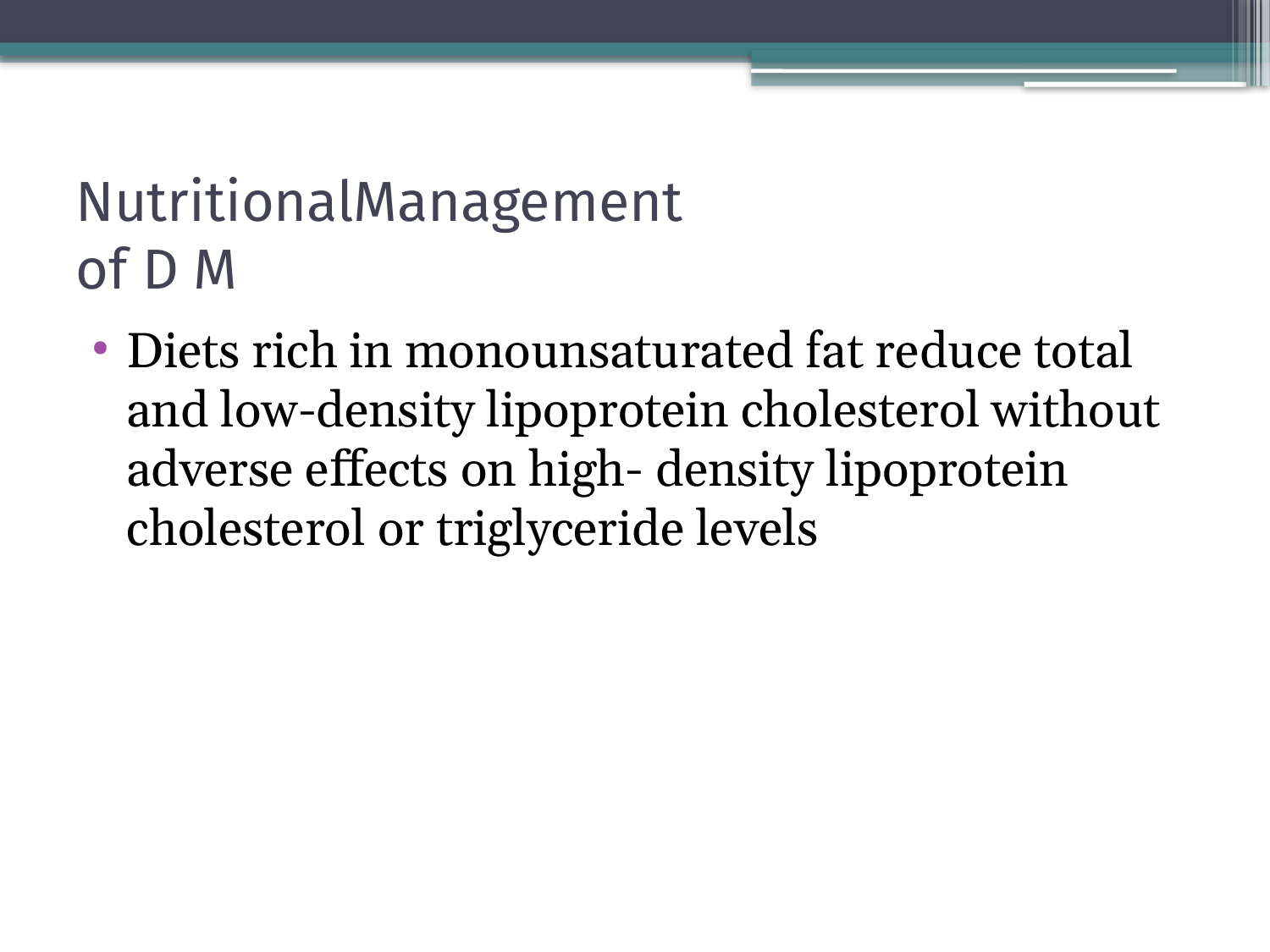

# NutritionalManagement of D M
Diets rich in monounsaturated fat reduce total and low-density lipoprotein cholesterol without adverse eﬀects on high- density lipoprotein cholesterol or triglyceride levels